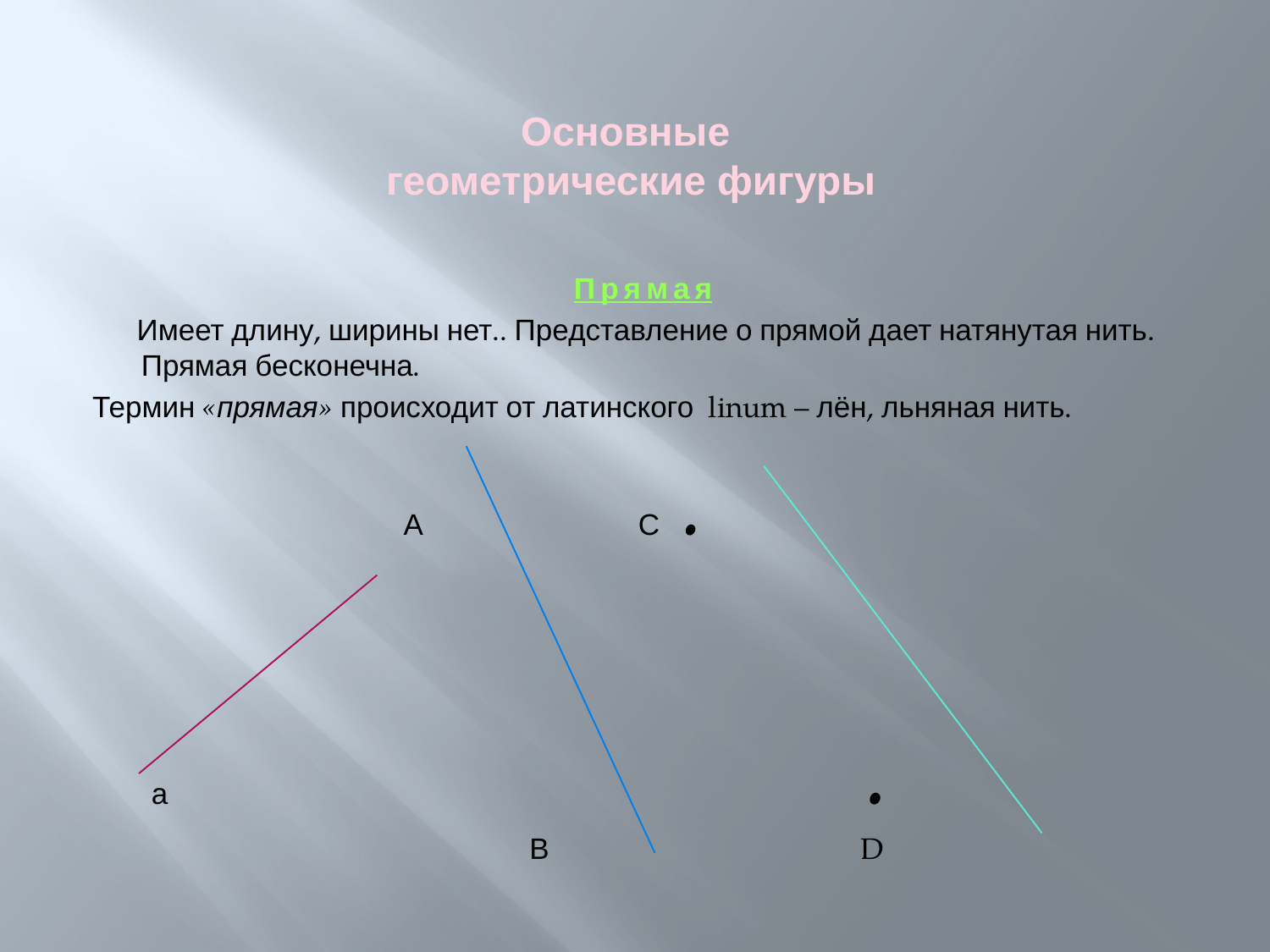

# Основные геометрические фигуры

Прямая
      Имеет длину, ширины нет.. Представление о прямой дает натянутая нить. Прямая бесконечна.
Термин «прямая» происходит от латинского  linum – лён, льняная нить.
                                          А                             С  .

        а                                                                                              .
                                                           В                                          D